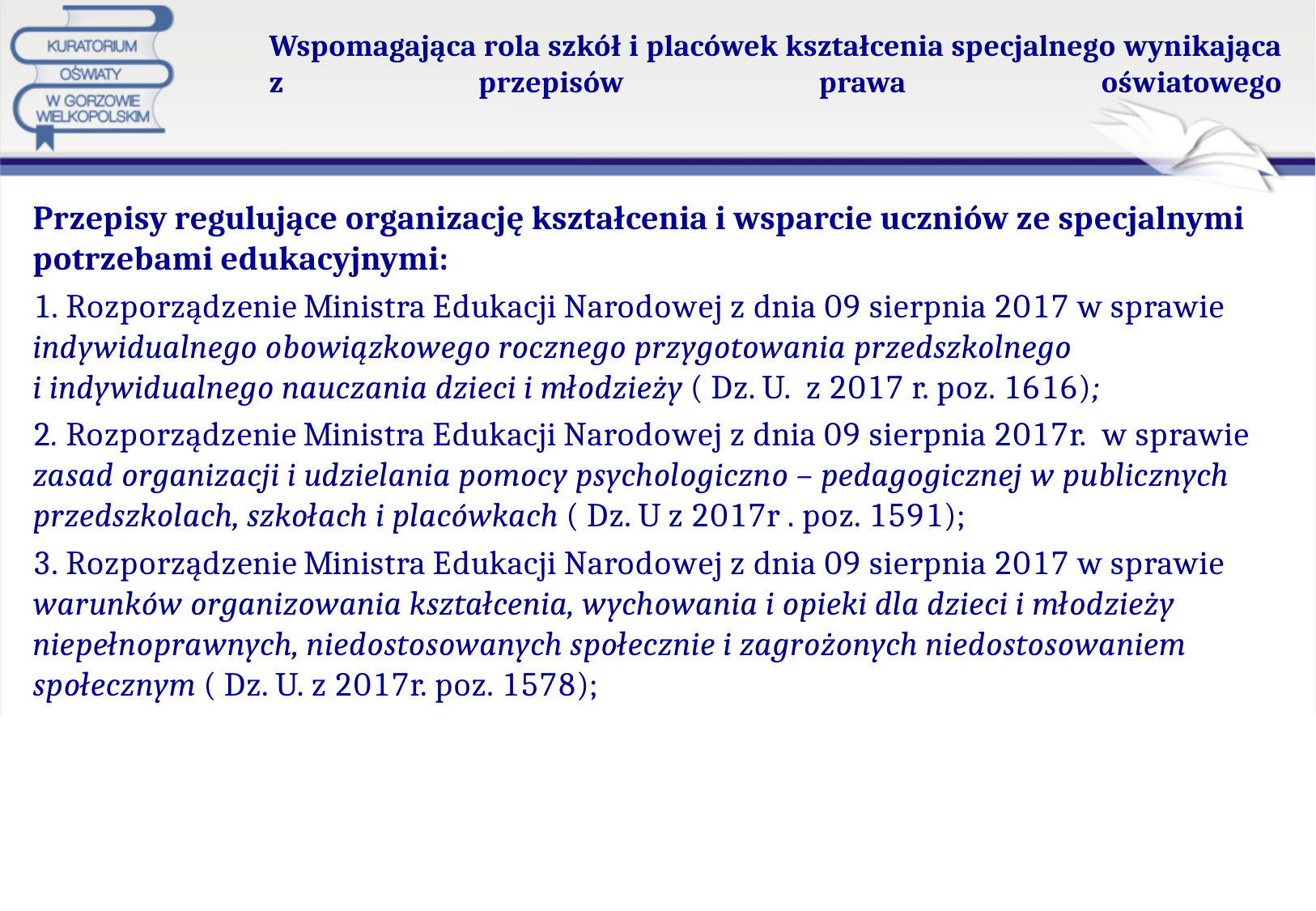

# Wspomagająca rola szkół i placówek kształcenia specjalnego wynikająca z przepisów prawa oświatowego
Przepisy regulujące organizację kształcenia i wsparcie uczniów ze specjalnymi potrzebami edukacyjnymi:
1. Rozporządzenie Ministra Edukacji Narodowej z dnia 09 sierpnia 2017 w sprawie indywidualnego obowiązkowego rocznego przygotowania przedszkolnego                            i indywidualnego nauczania dzieci i młodzieży ( Dz. U.  z 2017 r. poz. 1616);
2. Rozporządzenie Ministra Edukacji Narodowej z dnia 09 sierpnia 2017r.  w sprawie zasad organizacji i udzielania pomocy psychologiczno – pedagogicznej w publicznych przedszkolach, szkołach i placówkach ( Dz. U z 2017r . poz. 1591);
3. Rozporządzenie Ministra Edukacji Narodowej z dnia 09 sierpnia 2017 w sprawie warunków organizowania kształcenia, wychowania i opieki dla dzieci i młodzieży niepełnoprawnych, niedostosowanych społecznie i zagrożonych niedostosowaniem społecznym ( Dz. U. z 2017r. poz. 1578);